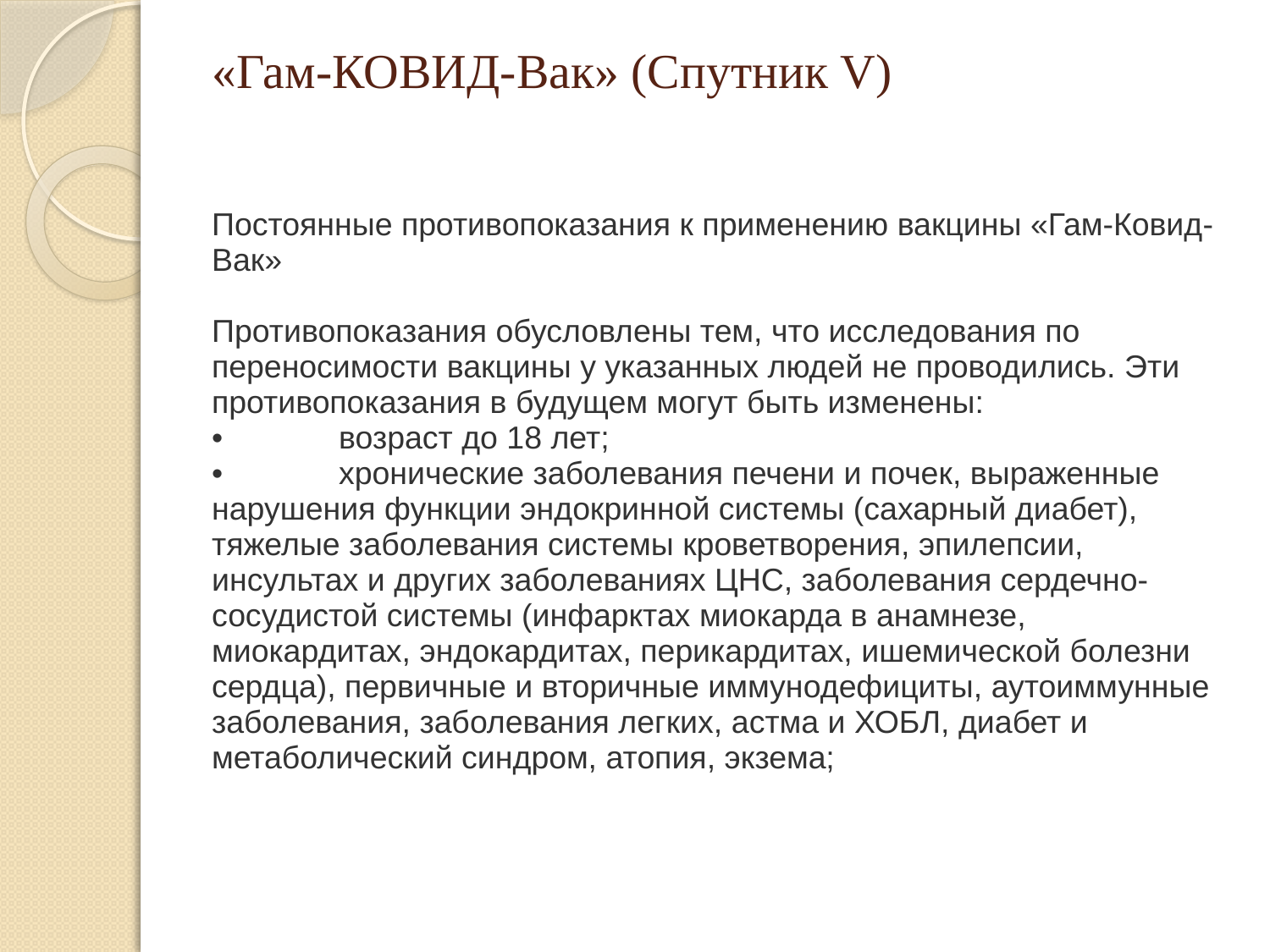

# «Гам-КОВИД-Вак» (Спутник V)
Постоянные противопоказания к применению вакцины «Гам-Ковид-Вак»

Противопоказания обусловлены тем, что исследования по переносимости вакцины у указанных людей не проводились. Эти противопоказания в будущем могут быть изменены:
•	возраст до 18 лет;
•	хронические заболевания печени и почек, выраженные нарушения функции эндокринной системы (сахарный диабет), тяжелые заболевания системы кроветворения, эпилепсии, инсультах и других заболеваниях ЦНС, заболевания сердечно-сосудистой системы (инфарктах миокарда в анамнезе, миокардитах, эндокардитах, перикардитах, ишемической болезни сердца), первичные и вторичные иммунодефициты, аутоиммунные заболевания, заболевания легких, астма и ХОБЛ, диабет и метаболический синдром, атопия, экзема;